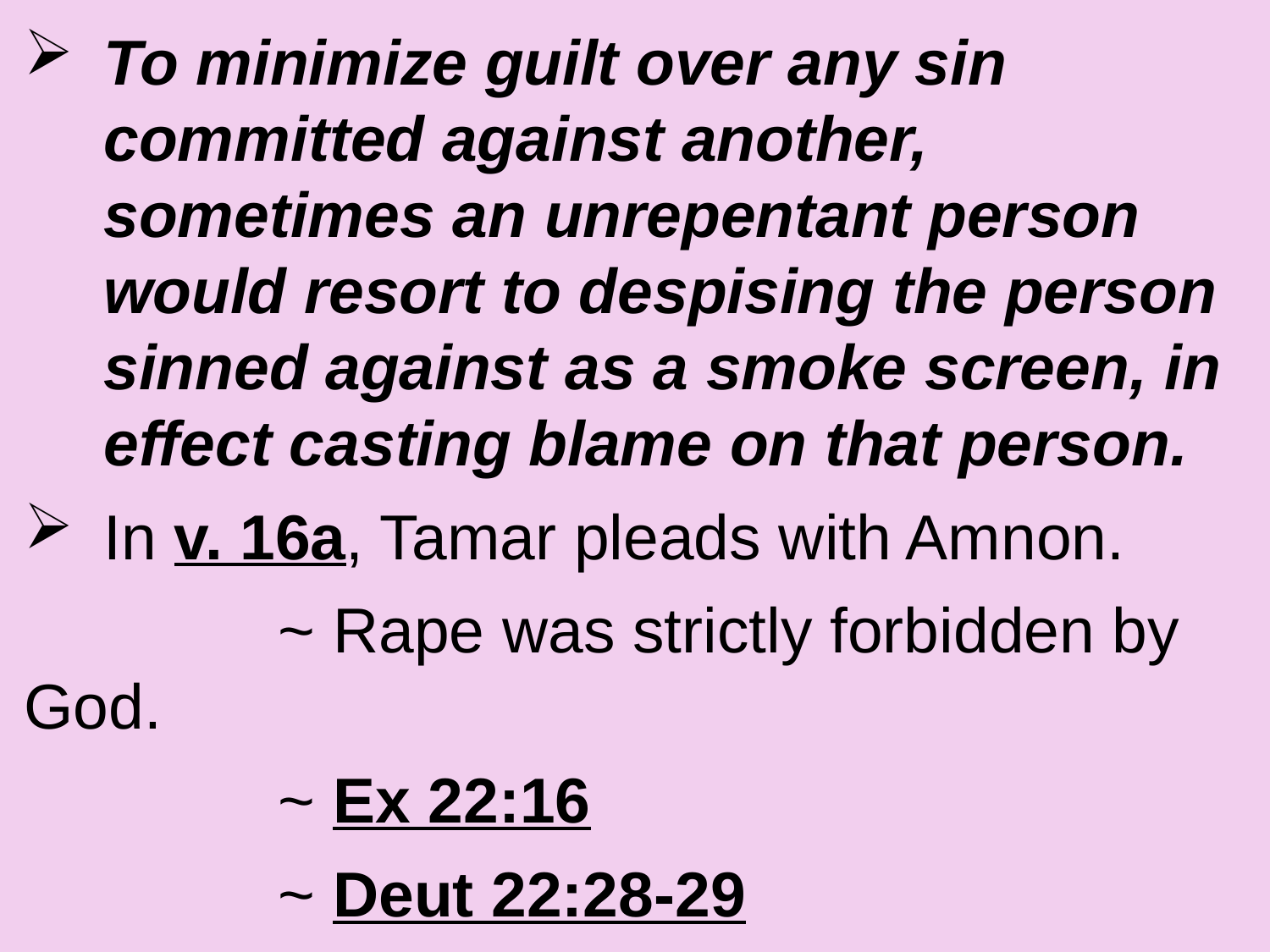

To minimize guilt over any sin committed against another, sometimes an unrepentant person would resort to despising the person sinned against as a smoke screen, in effect casting blame on that person.
In v. 16a, Tamar pleads with Amnon.
		~ Rape was strictly forbidden by God.
		~ Ex 22:16
		~ Deut 22:28-29